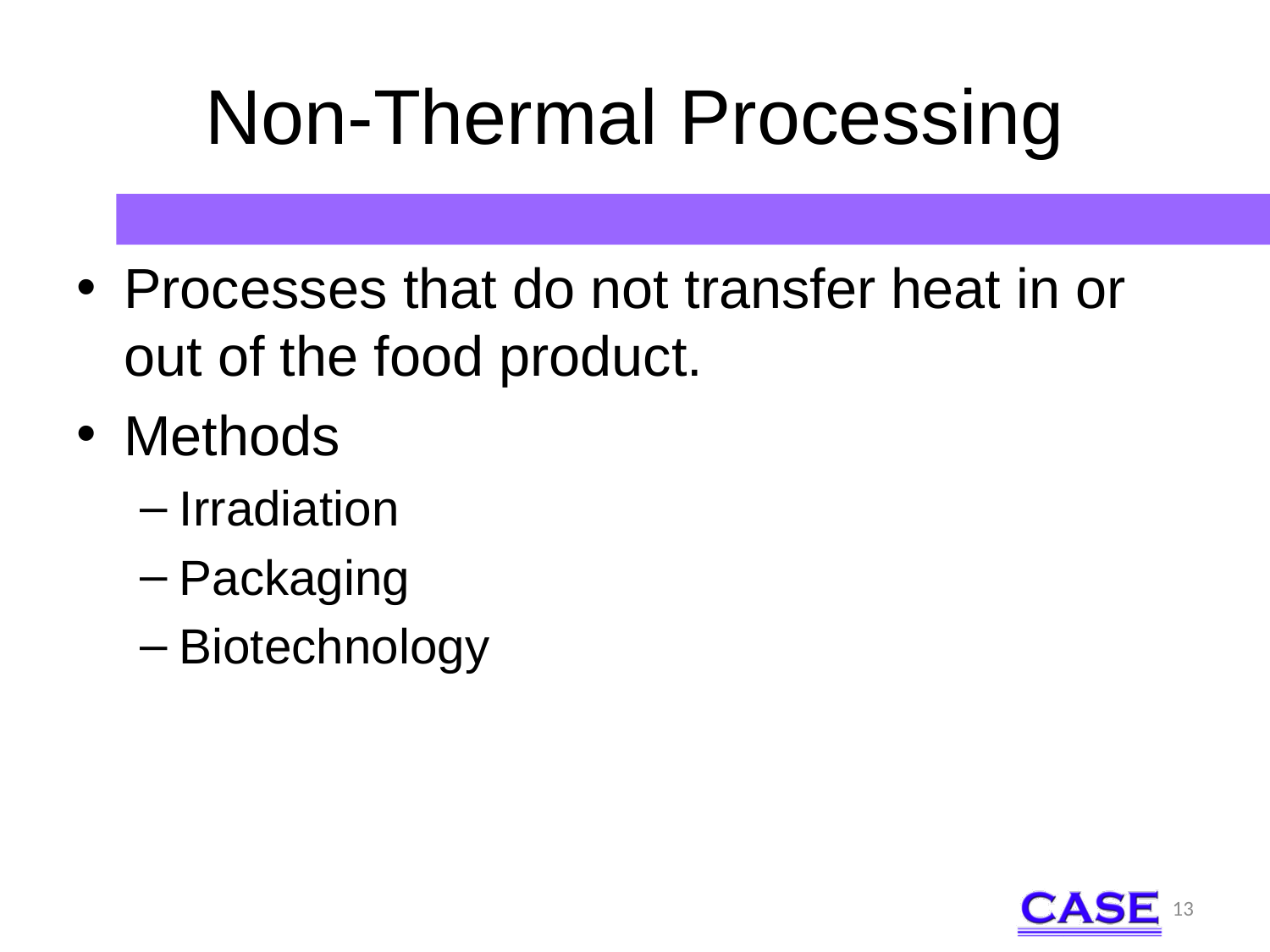

# Non-Thermal Processing
Processes that do not transfer heat in or out of the food product.
Methods
Irradiation
Packaging
Biotechnology

13